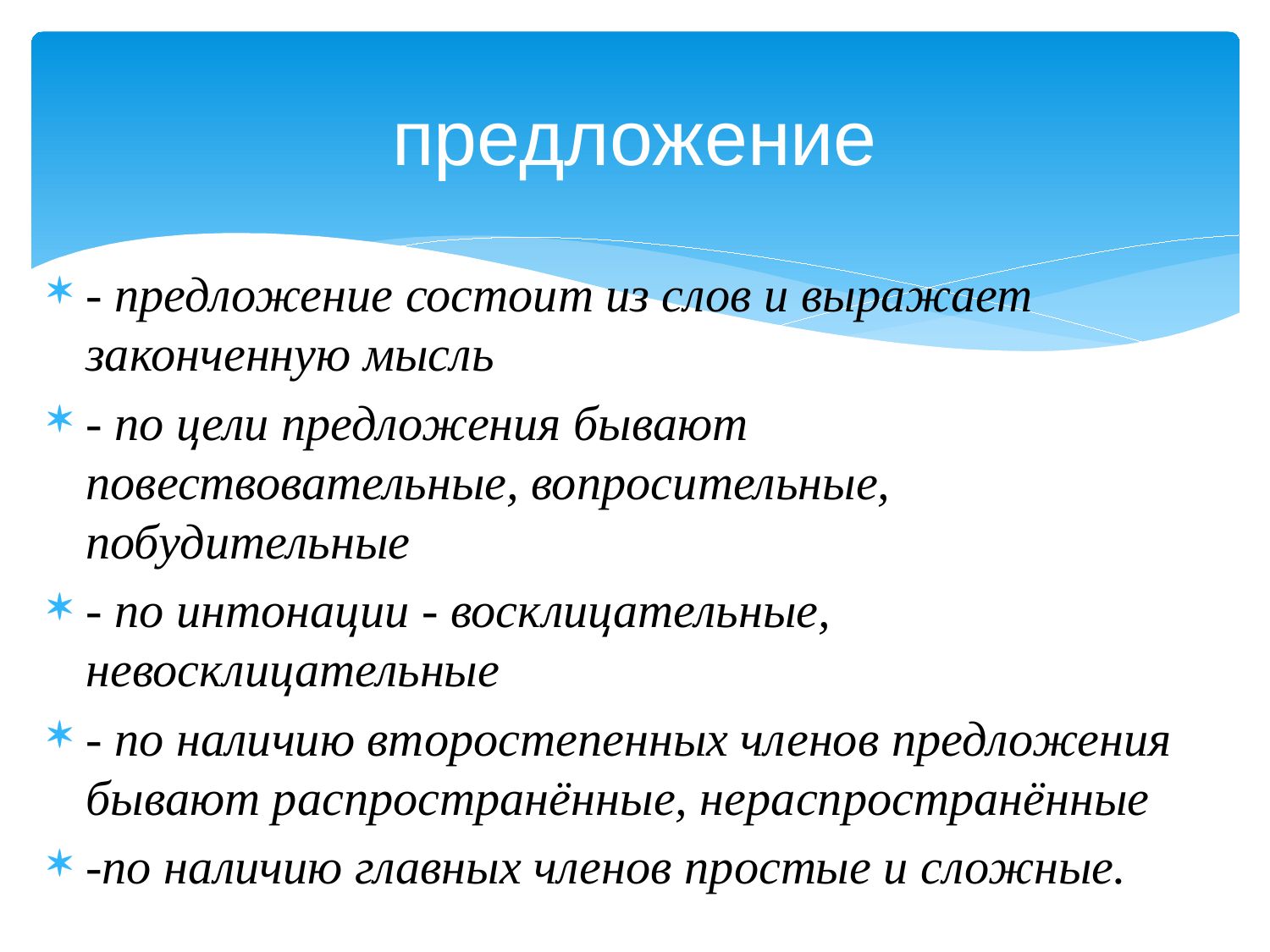

# предложение
- предложение состоит из слов и выражает законченную мысль
- по цели предложения бывают повествовательные, вопросительные, побудительные
- по интонации - восклицательные, невосклицательные
- по наличию второстепенных членов предложения бывают распространённые, нераспространённые
-по наличию главных членов простые и сложные.